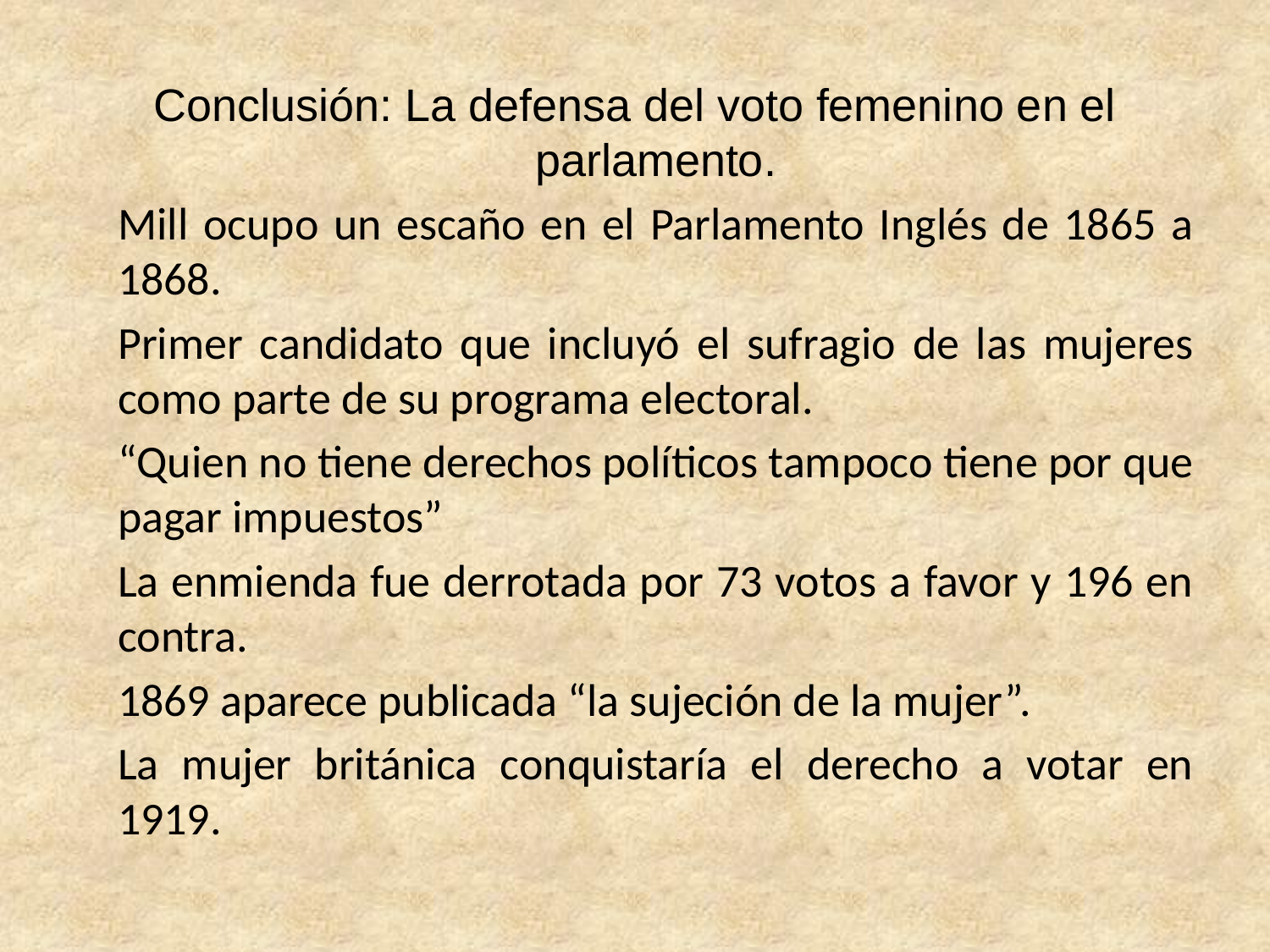

Conclusión: La defensa del voto femenino en el parlamento.
	Mill ocupo un escaño en el Parlamento Inglés de 1865 a 1868.
	Primer candidato que incluyó el sufragio de las mujeres como parte de su programa electoral.
	“Quien no tiene derechos políticos tampoco tiene por que pagar impuestos”
	La enmienda fue derrotada por 73 votos a favor y 196 en contra.
	1869 aparece publicada “la sujeción de la mujer”.
	La mujer británica conquistaría el derecho a votar en 1919.